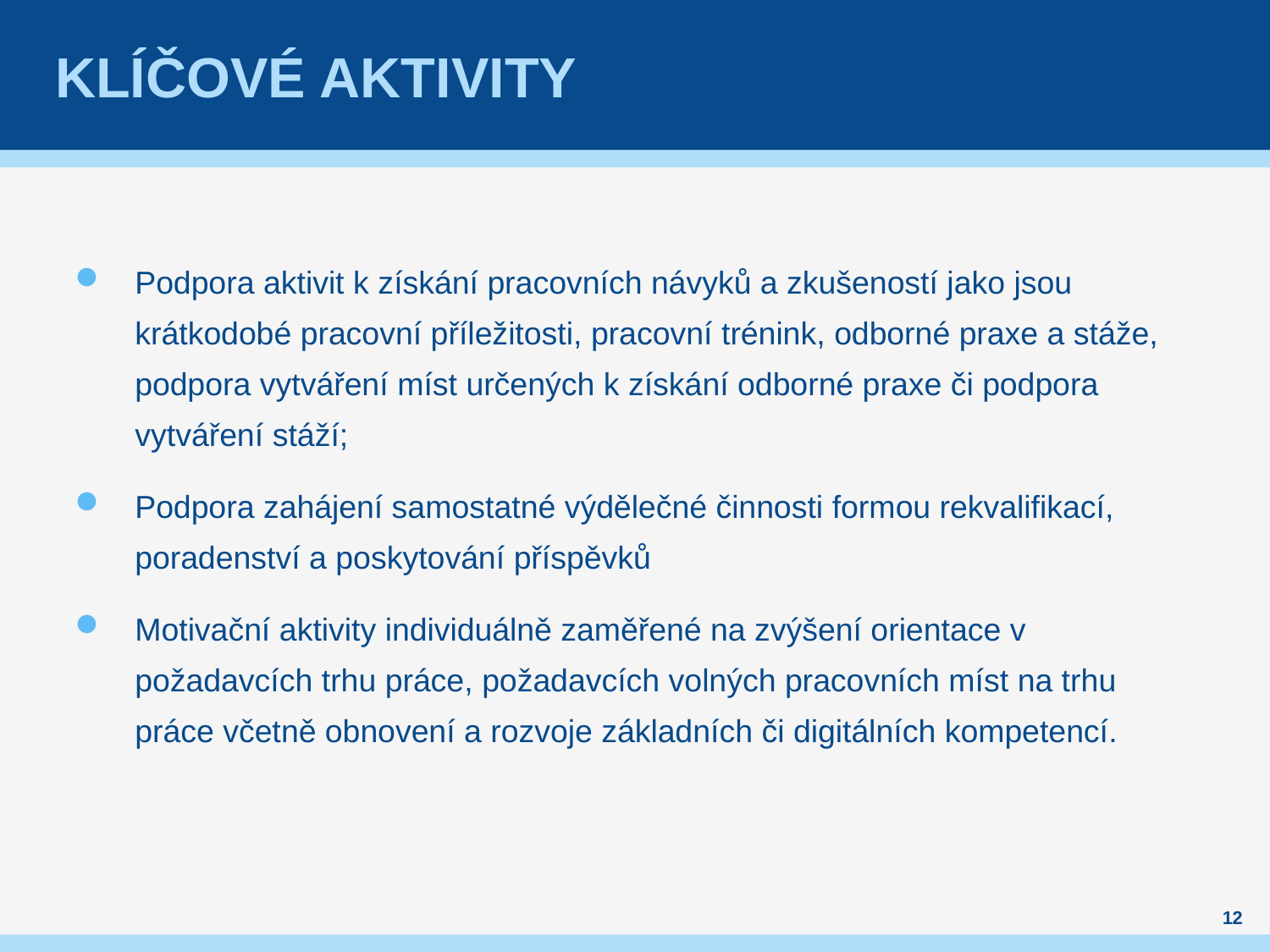

# klíčové aktivity
Podpora aktivit k získání pracovních návyků a zkušeností jako jsou krátkodobé pracovní příležitosti, pracovní trénink, odborné praxe a stáže, podpora vytváření míst určených k získání odborné praxe či podpora vytváření stáží;
Podpora zahájení samostatné výdělečné činnosti formou rekvalifikací, poradenství a poskytování příspěvků
Motivační aktivity individuálně zaměřené na zvýšení orientace v požadavcích trhu práce, požadavcích volných pracovních míst na trhu práce včetně obnovení a rozvoje základních či digitálních kompetencí.

12